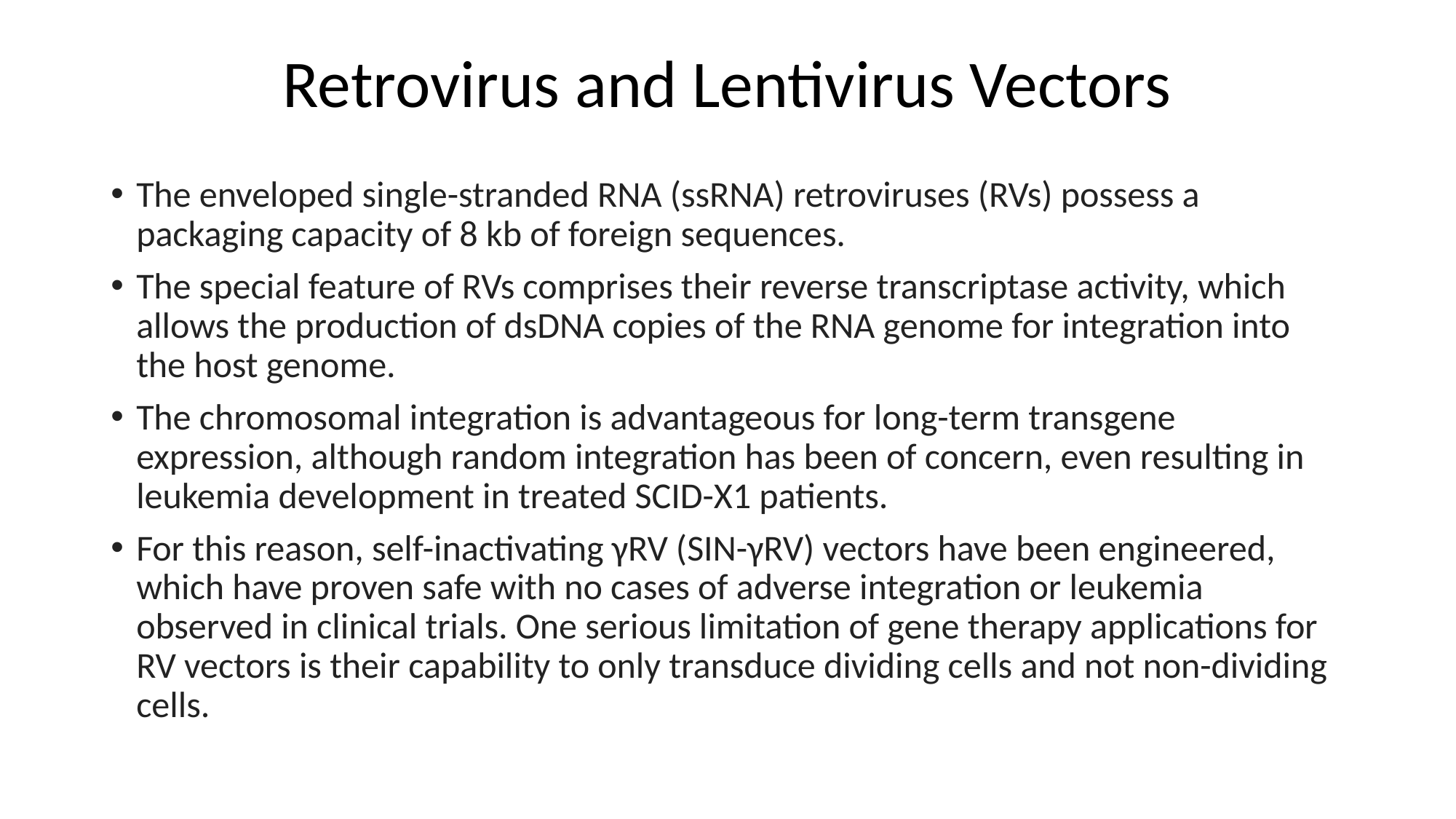

# Retrovirus and Lentivirus Vectors
The enveloped single-stranded RNA (ssRNA) retroviruses (RVs) possess a packaging capacity of 8 kb of foreign sequences.
The special feature of RVs comprises their reverse transcriptase activity, which allows the production of dsDNA copies of the RNA genome for integration into the host genome.
The chromosomal integration is advantageous for long-term transgene expression, although random integration has been of concern, even resulting in leukemia development in treated SCID-X1 patients.
For this reason, self-inactivating γRV (SIN-γRV) vectors have been engineered, which have proven safe with no cases of adverse integration or leukemia observed in clinical trials. One serious limitation of gene therapy applications for RV vectors is their capability to only transduce dividing cells and not non-dividing cells.